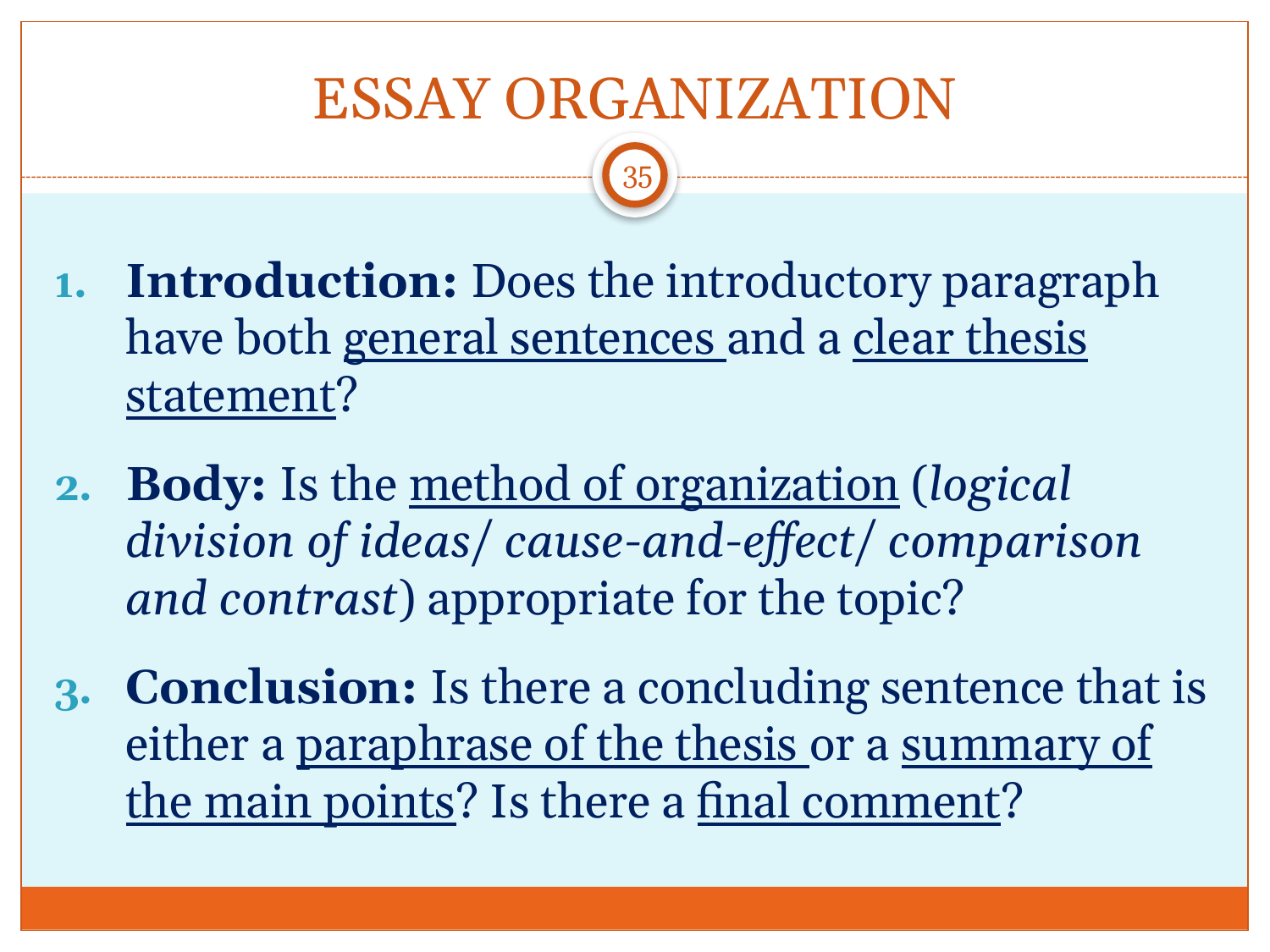

# ESSAY ORGANIZATION
35
Introduction: Does the introductory paragraph have both general sentences and a clear thesis statement?
Body: Is the method of organization (logical division of ideas/ cause-and-effect/ comparison and contrast) appropriate for the topic?
Conclusion: Is there a concluding sentence that is either a paraphrase of the thesis or a summary of the main points? Is there a final comment?